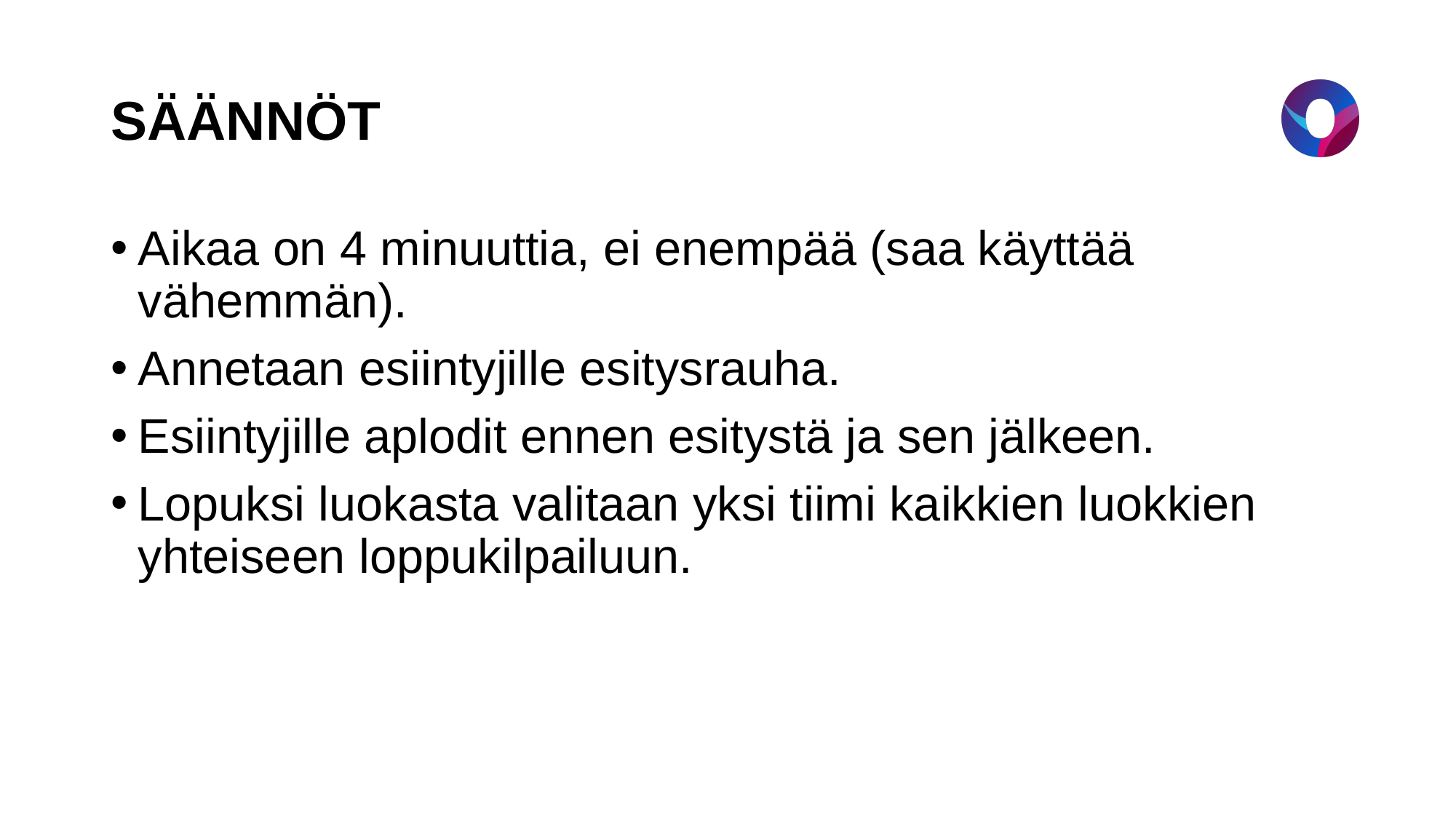

# SÄÄNNÖT
Aikaa on 4 minuuttia, ei enempää (saa käyttää vähemmän).
Annetaan esiintyjille esitysrauha.
Esiintyjille aplodit ennen esitystä ja sen jälkeen.
Lopuksi luokasta valitaan yksi tiimi kaikkien luokkien yhteiseen loppukilpailuun.
23.3.2023